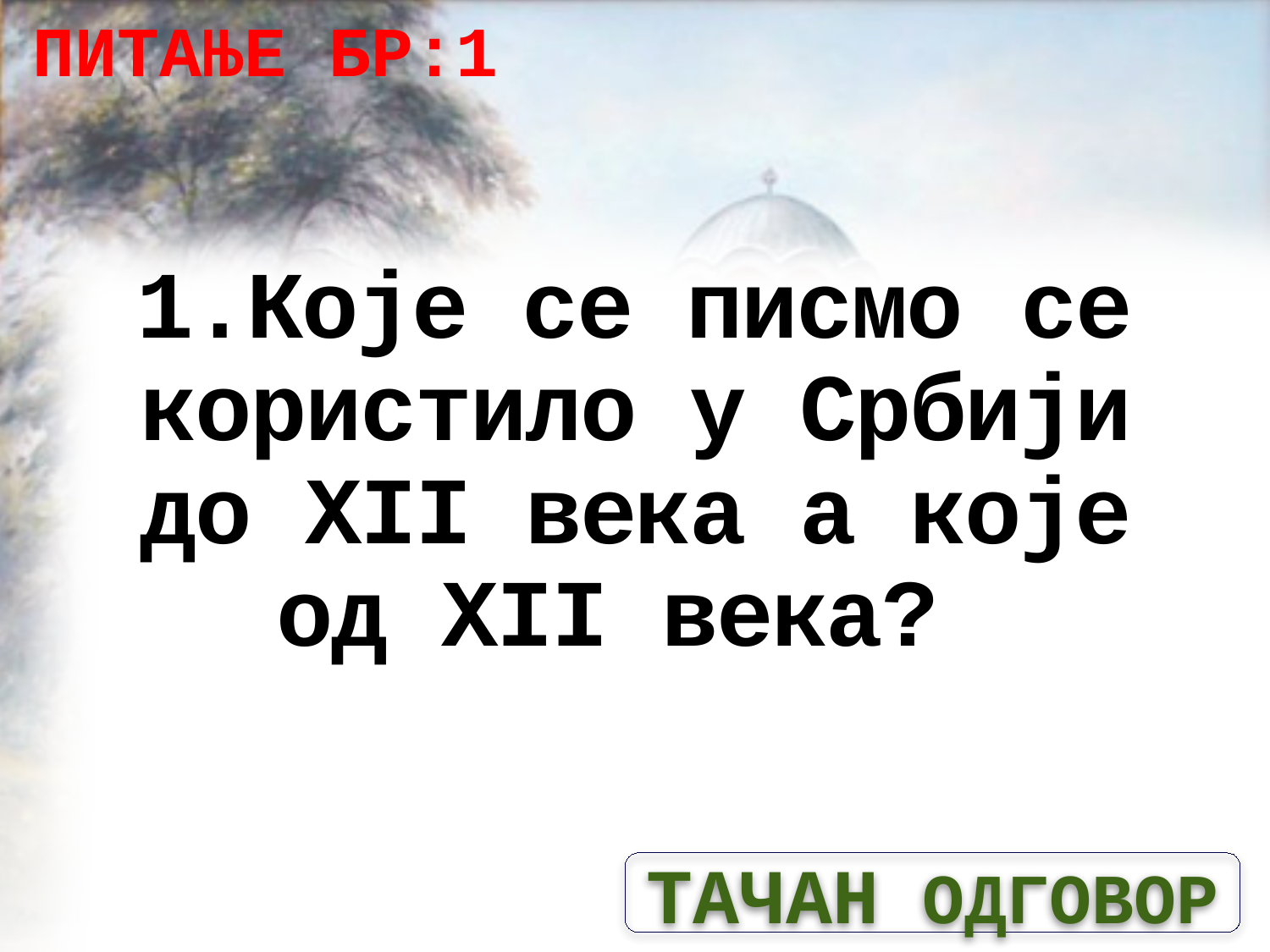

ПИТАЊЕ БР:1
# 1.Које се писмо се користило у Србији до XII века а које од XII века?
ТАЧАН ОДГОВОР